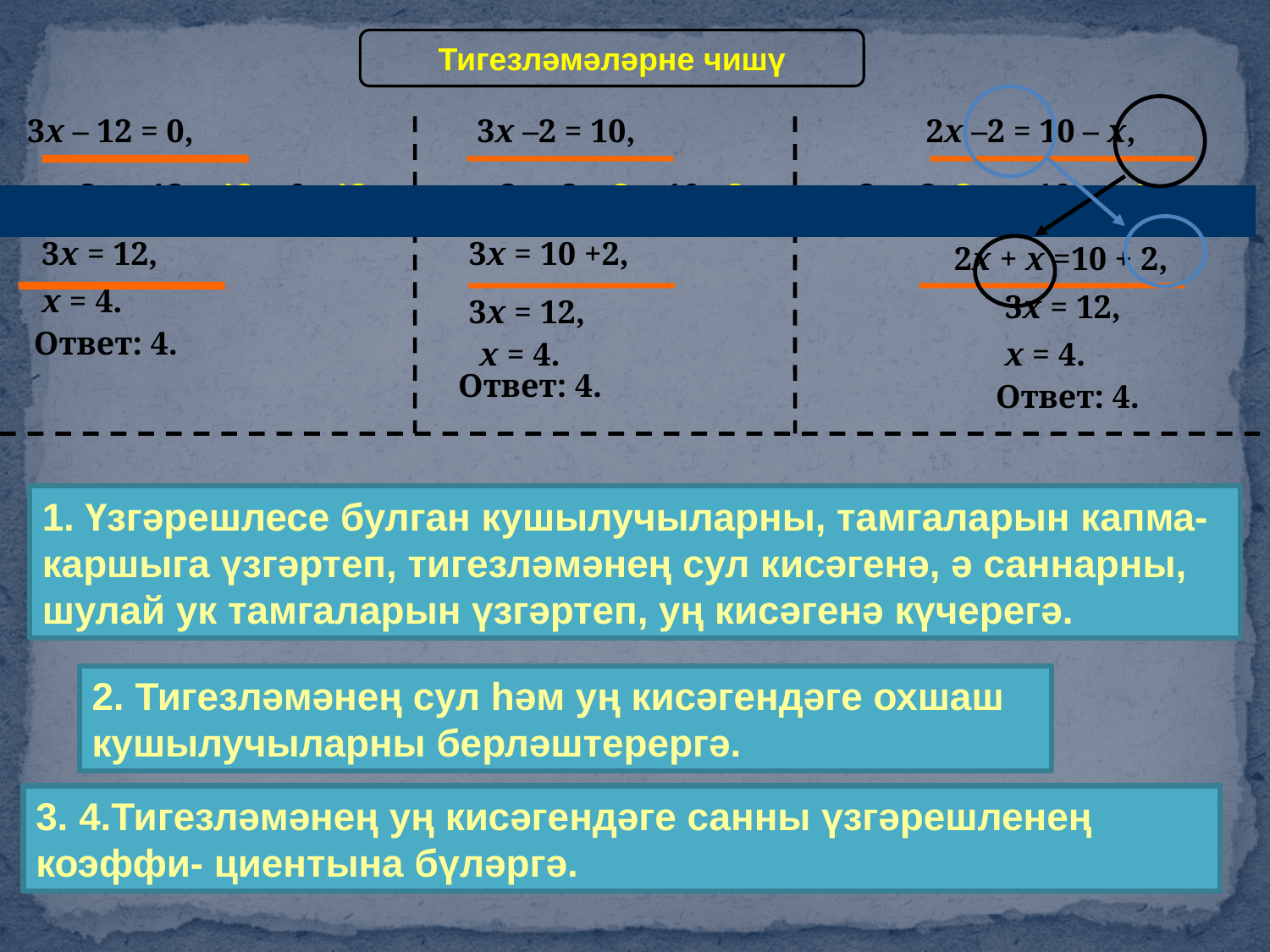

Тигезләмәләрне чишү
3x – 12 = 0,
3x –2 = 10,
2x –2 = 10 – x,

3x – 12 + 12 = 0 +12,
3x –2 + 2 = 10 +2,
2x –2+2+x =10 - x+2 +x,

3x = 12,
3x = 10 +2,
2x + x =10 + 2,

x = 4.
3x = 12,

3x = 12,

Ответ: 4.
x = 4.
x = 4.
Ответ: 4.
Ответ: 4.

1. Үзгәрешлесе булган кушылучыларны, тамгаларын капма- каршыга үзгәртеп, тигезләмәнең сул кисәгенә, ә саннарны, шулай ук тамгаларын үзгәртеп, уң кисәгенә күчерегә.
2. Тигезләмәнең сул һәм уң кисәгендәге охшаш кушылучыларны берләштерергә.
3. 4.Тигезләмәнең уң кисәгендәге санны үзгәрешленең коэффи- циентына бүләргә.